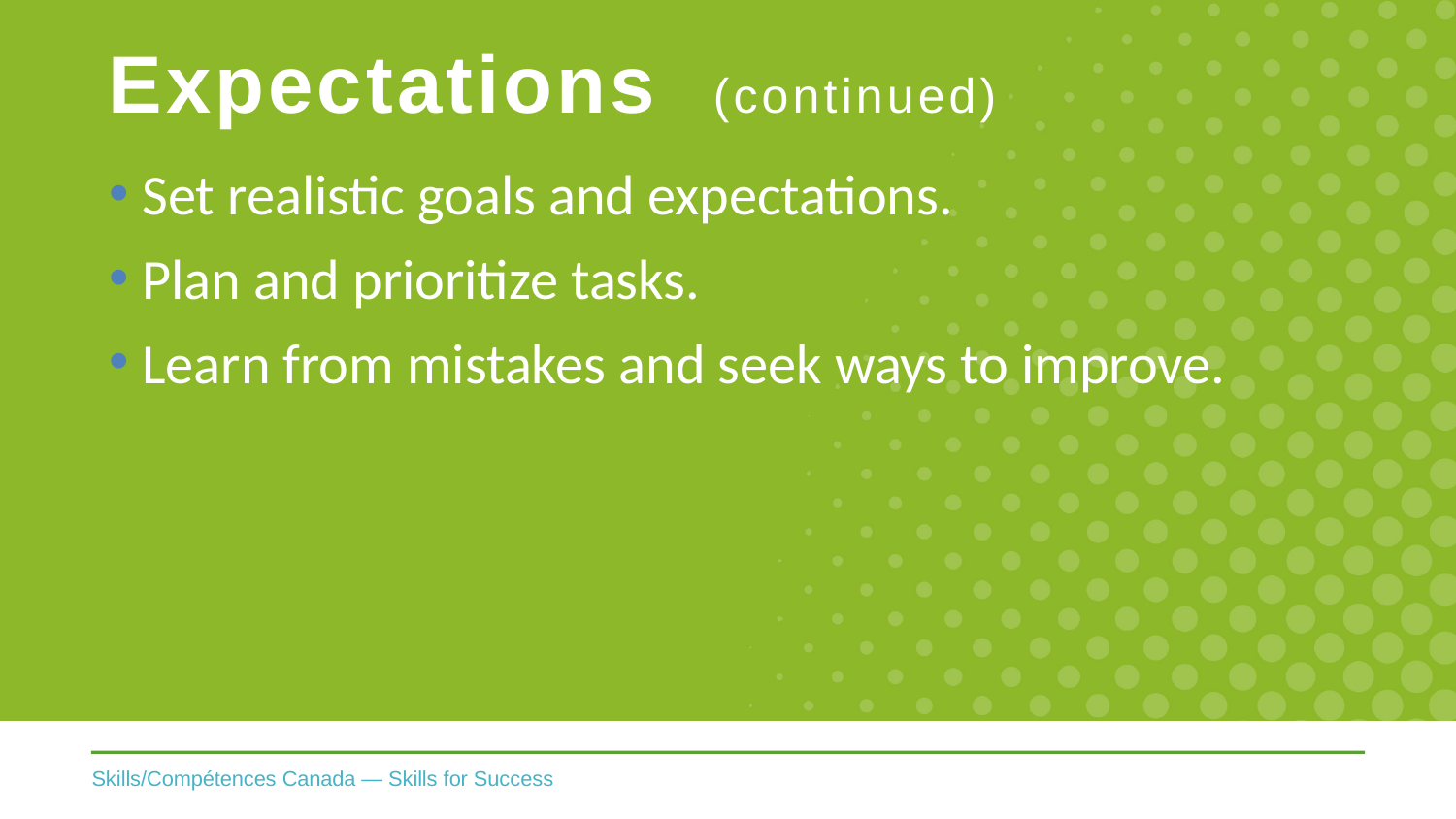

# Expectations  (continued)
Set realistic goals and expectations.
Plan and prioritize tasks.
Learn from mistakes and seek ways to improve.